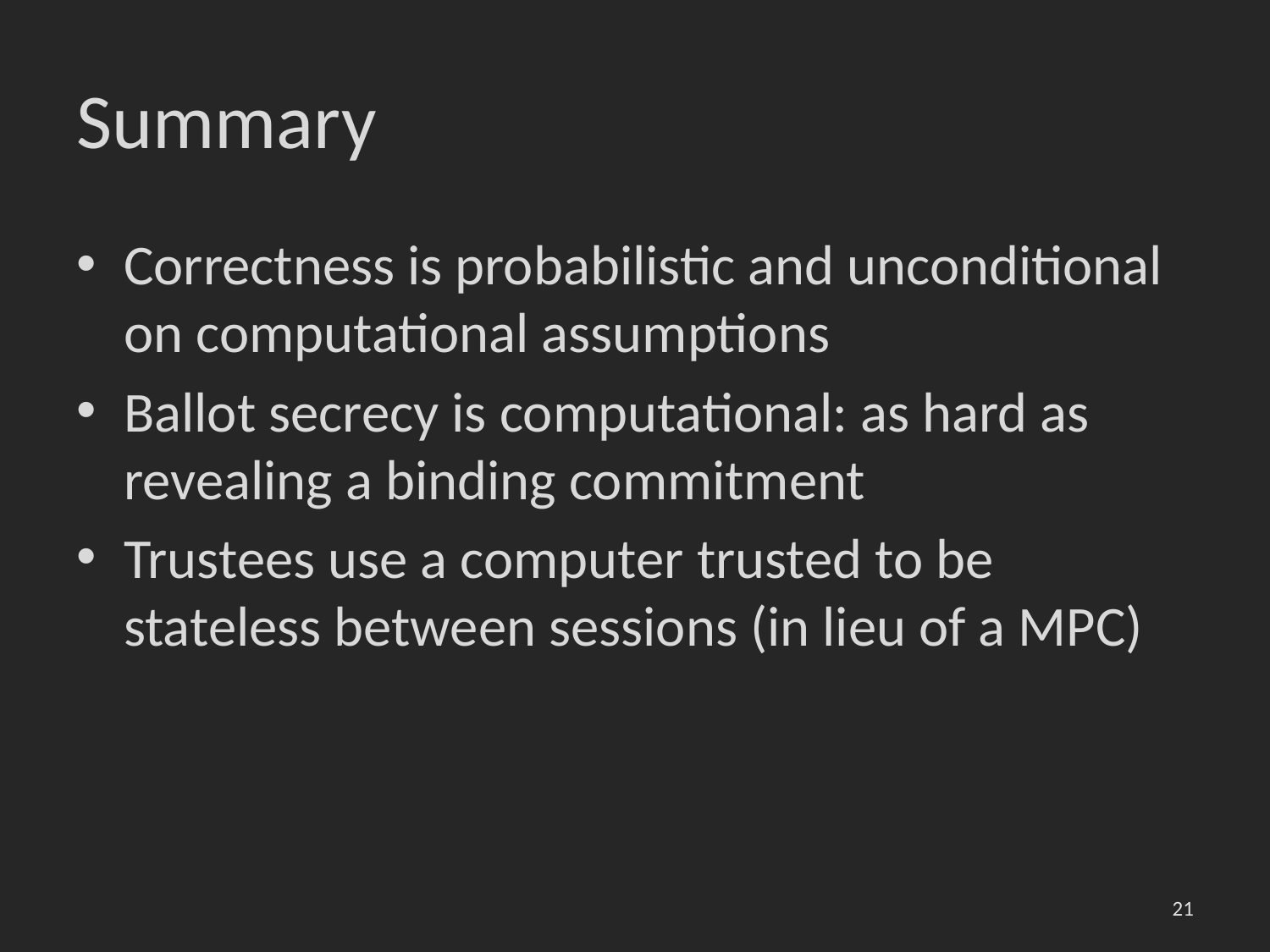

# Summary
Correctness is probabilistic and unconditional on computational assumptions
Ballot secrecy is computational: as hard as revealing a binding commitment
Trustees use a computer trusted to be stateless between sessions (in lieu of a MPC)
21